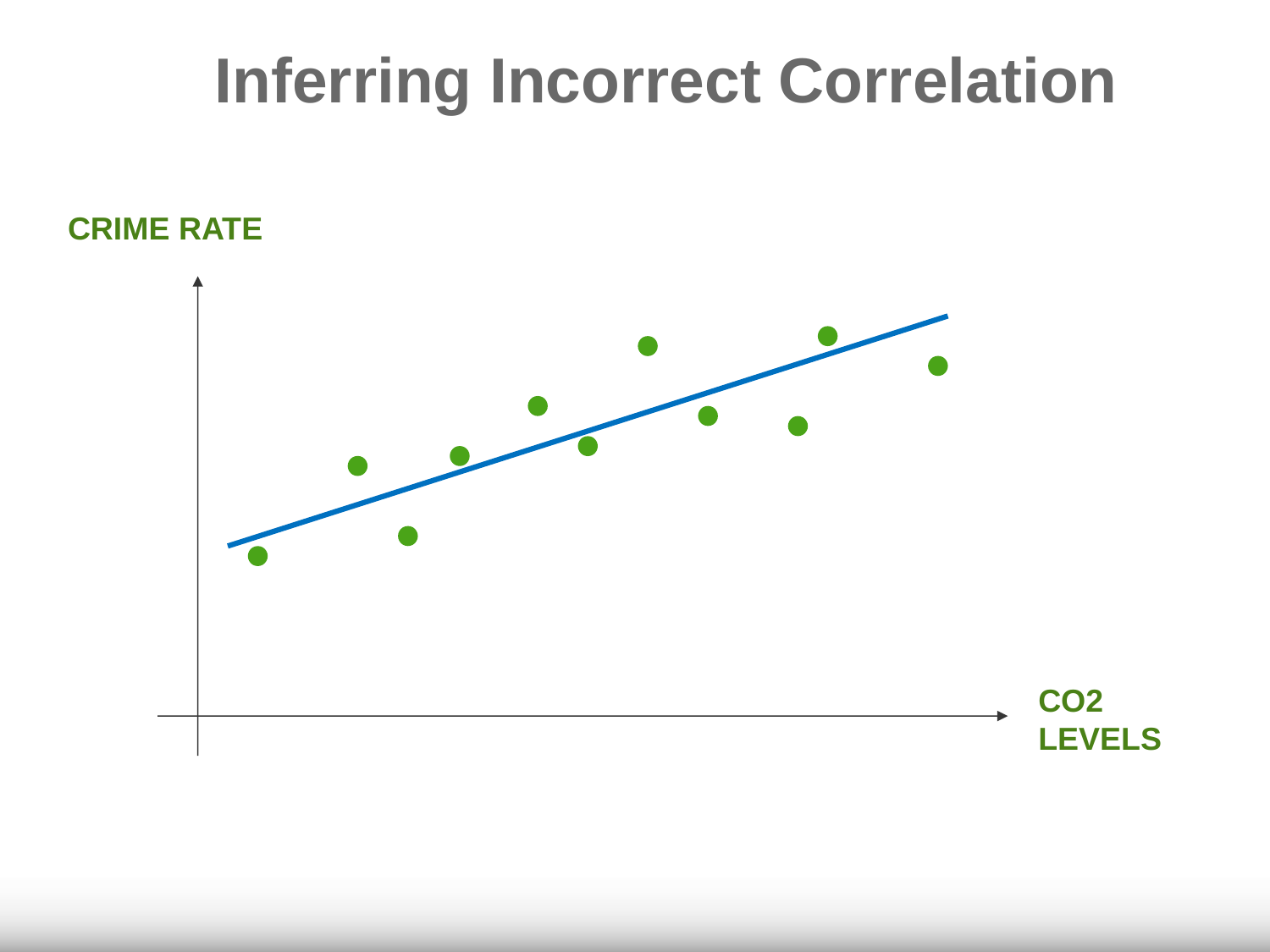

Inferring Incorrect Correlation
CRIME RATE

CO2
LEVELS